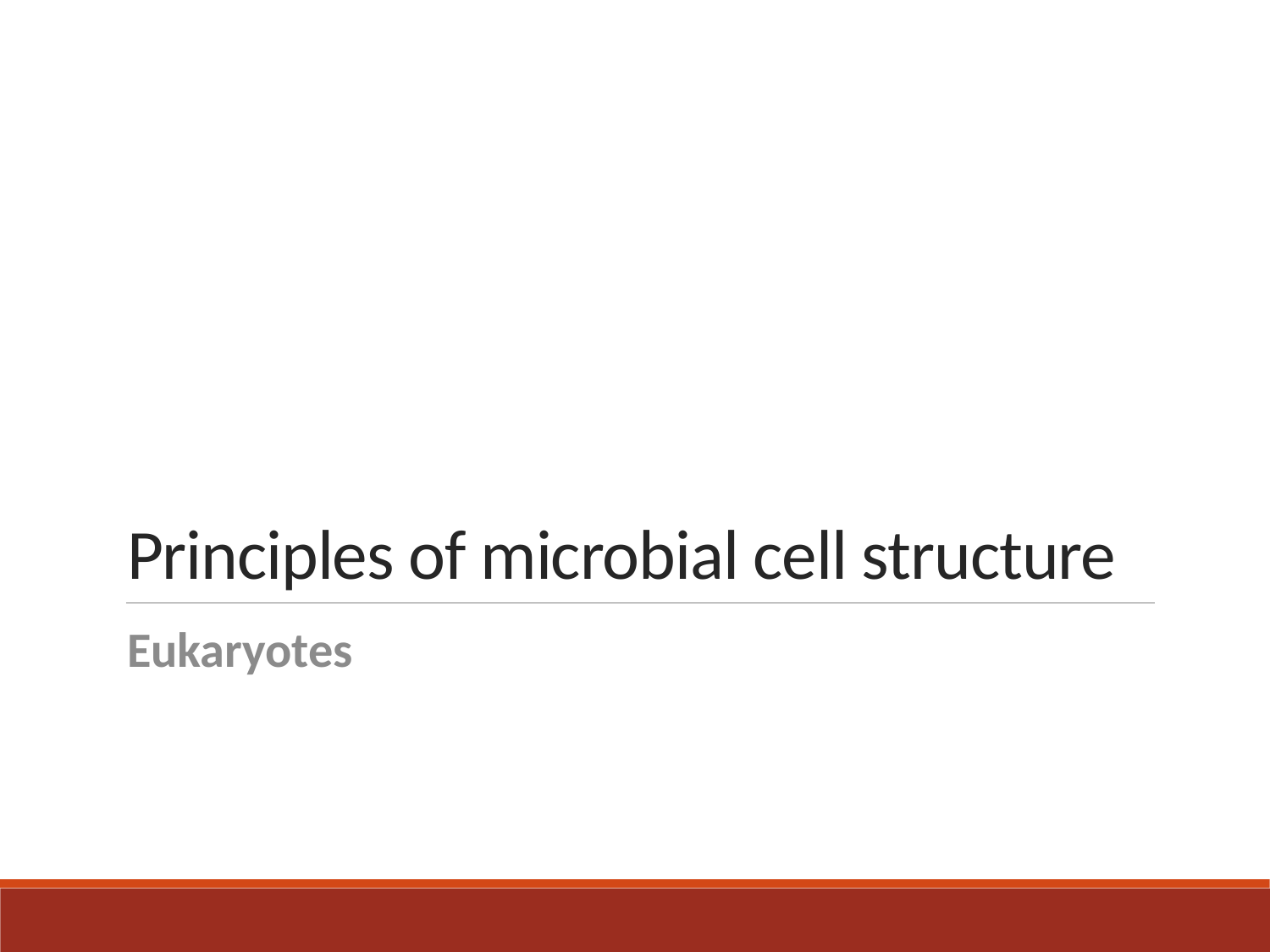

# Principles of microbial cell structure
Eukaryotes